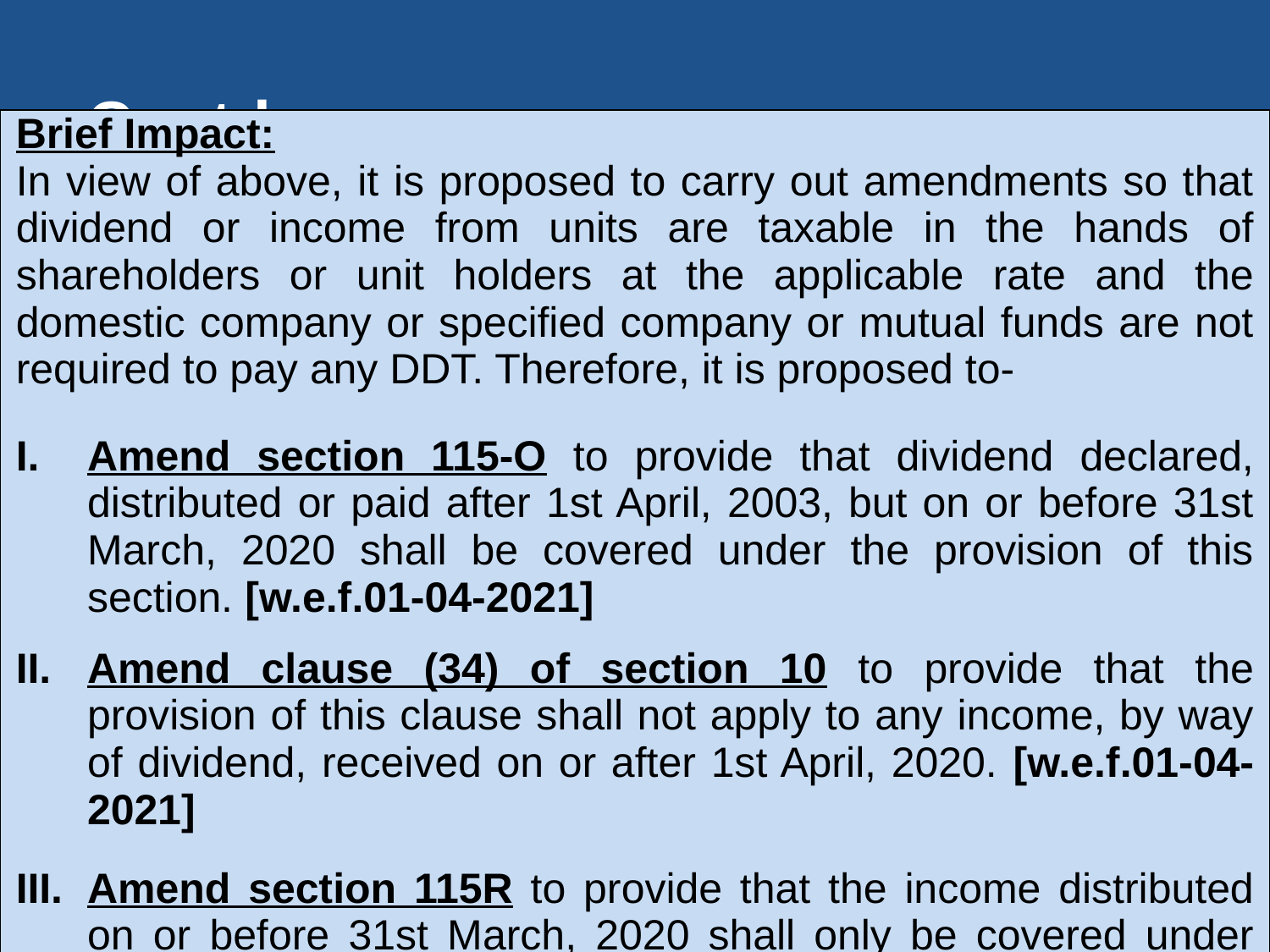

Contd….
#
| Brief Impact: In view of above, it is proposed to carry out amendments so that dividend or income from units are taxable in the hands of shareholders or unit holders at the applicable rate and the domestic company or specified company or mutual funds are not required to pay any DDT. Therefore, it is proposed to- Amend section 115-O to provide that dividend declared, distributed or paid after 1st April, 2003, but on or before 31st March, 2020 shall be covered under the provision of this section. [w.e.f.01-04-2021] Amend clause (34) of section 10 to provide that the provision of this clause shall not apply to any income, by way of dividend, received on or after 1st April, 2020. [w.e.f.01-04-2021] Amend section 115R to provide that the income distributed on or before 31st March, 2020 shall only be covered under the provision of this section. [w.e.f.01-04-2021] |
| --- |
177